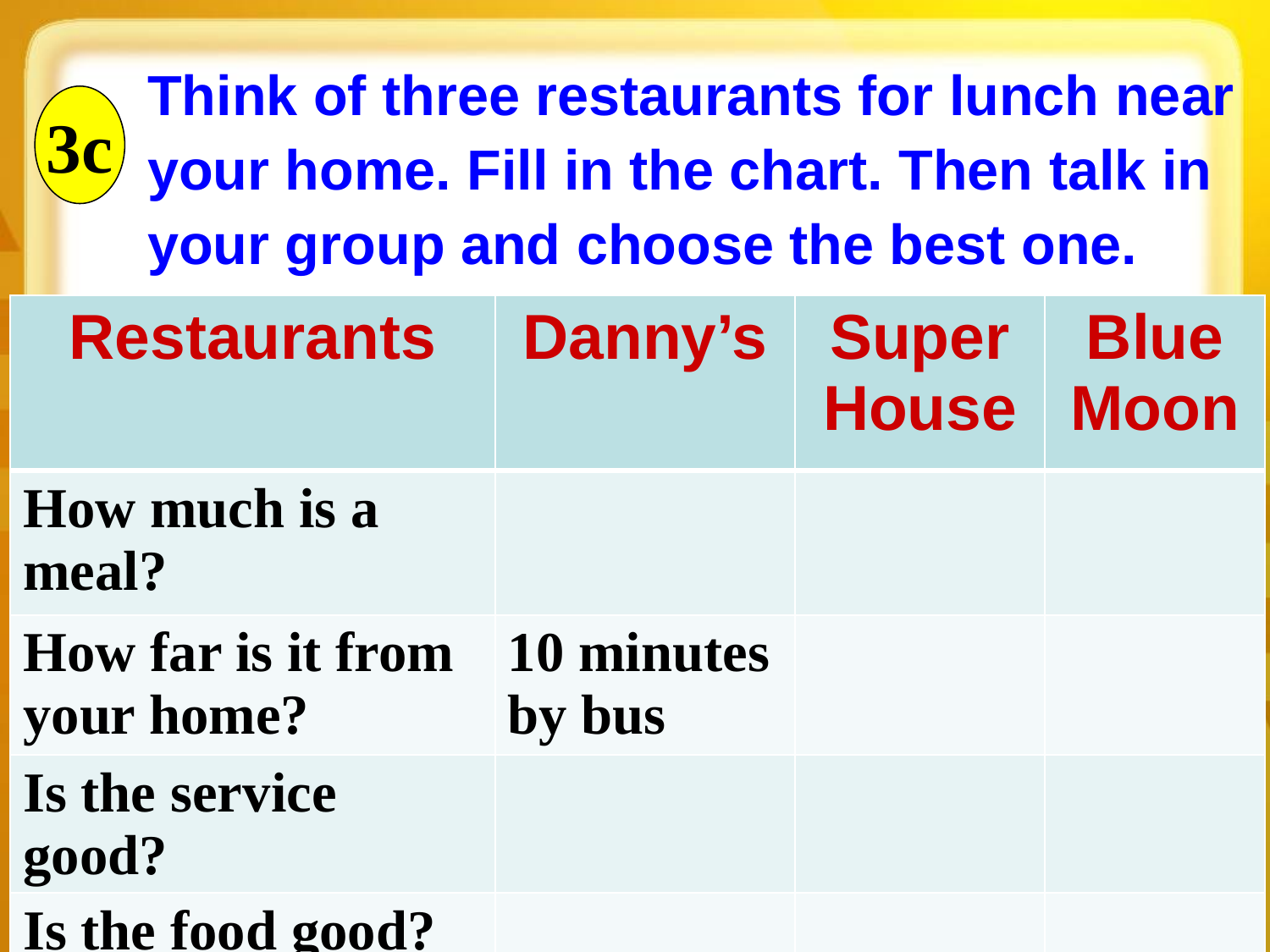

Think of three restaurants for lunch near your home. Fill in the chart. Then talk in your group and choose the best one.
3c
| Restaurants | Danny’s | Super House | Blue Moon |
| --- | --- | --- | --- |
| How much is a meal? |  |  |  |
| How far is it from your home? | 10 minutes by bus |  |  |
| Is the service good? |  |  |  |
| Is the food good? |  |  |  |